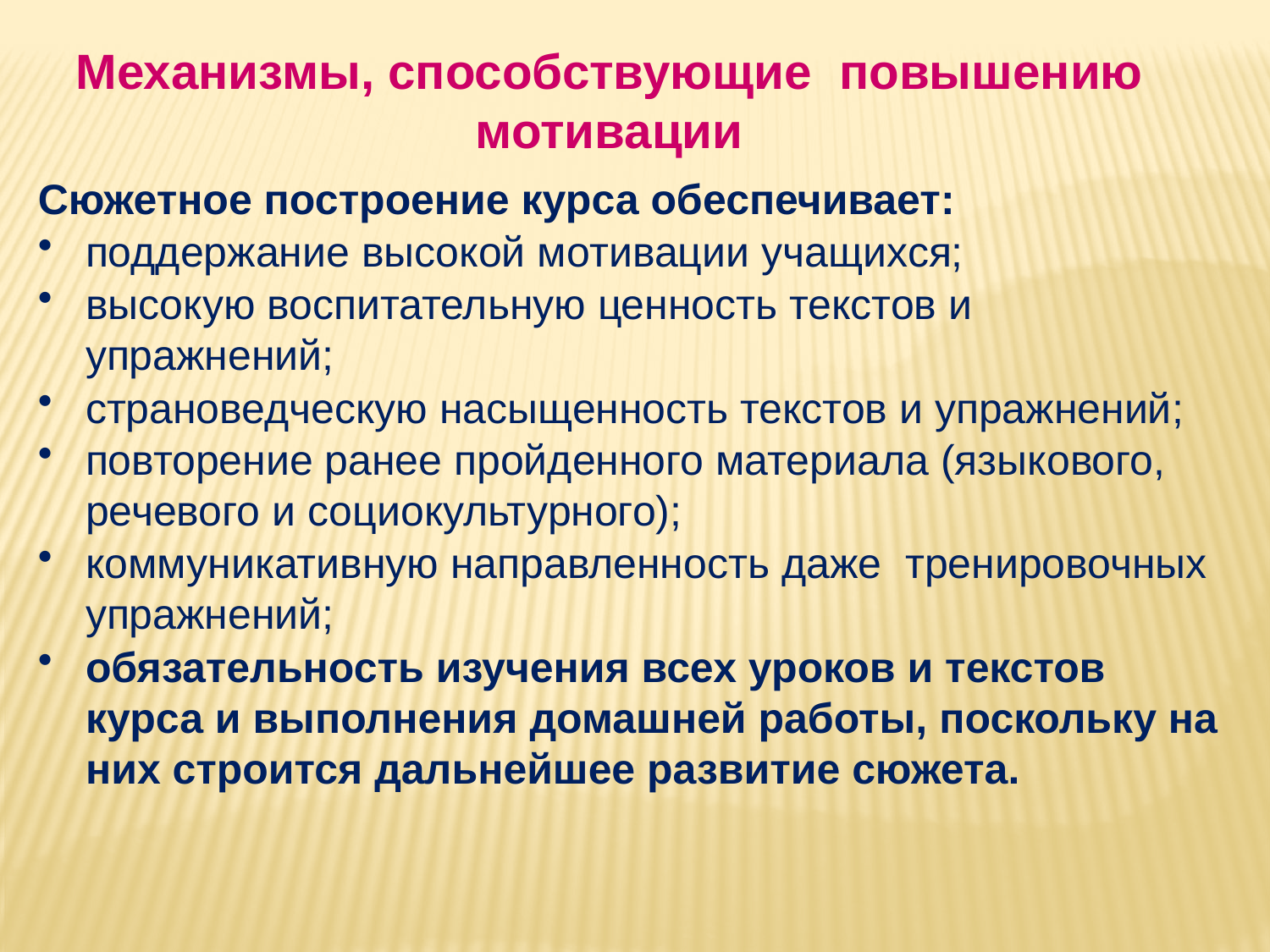

Механизмы, способствующие  повышению мотивации
Сюжетное построение курса обеспечивает:
поддержание высокой мотивации учащихся;
высокую воспитательную ценность текстов и упражнений;
страноведческую насыщенность текстов и упражнений;
повторение ранее пройденного материала (языкового, речевого и социокультурного);
коммуникативную направленность даже  тренировочных упражнений;
обязательность изучения всех уроков и текстов курса и выполнения домашней работы, поскольку на них строится дальнейшее развитие сюжета.